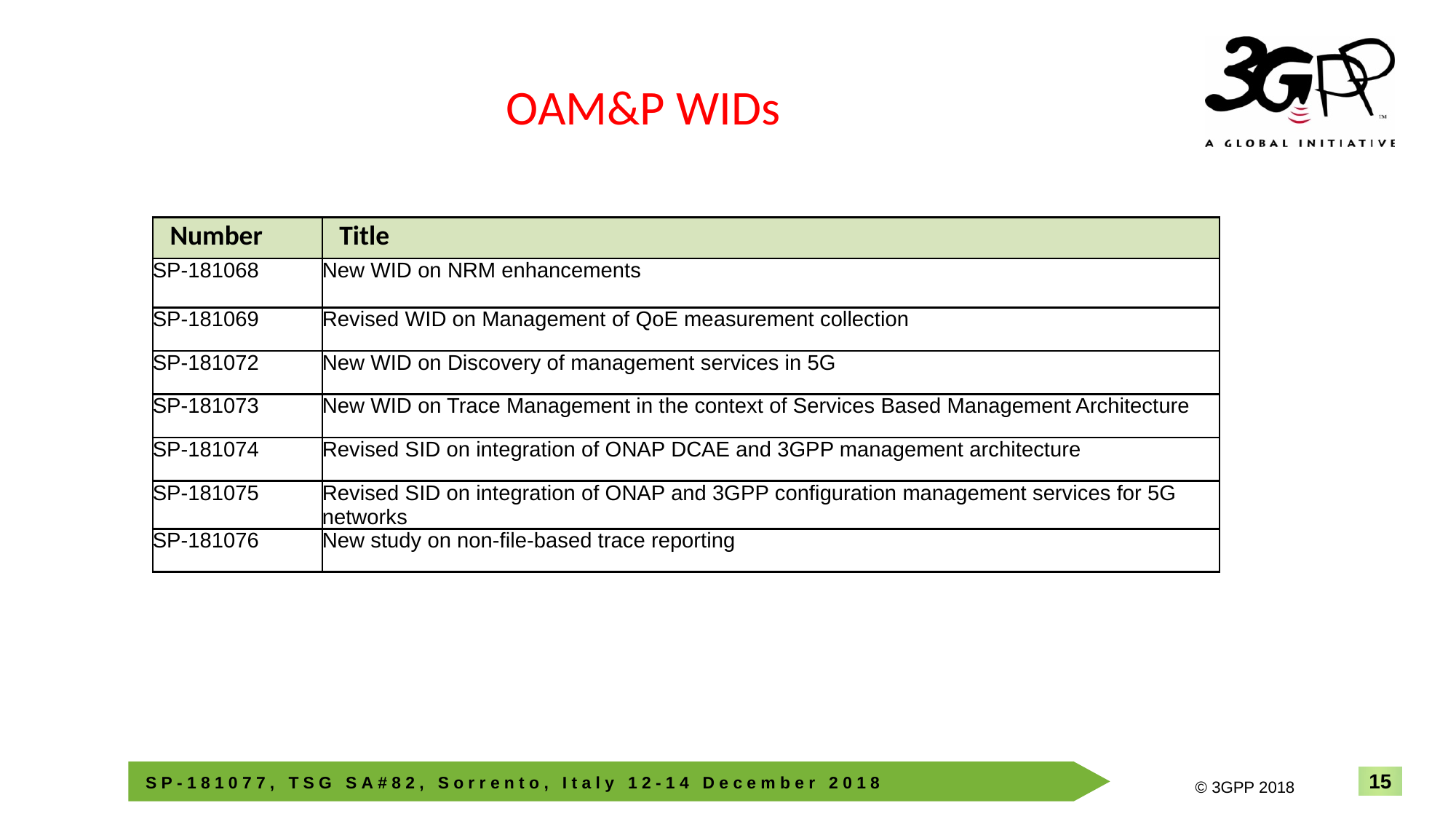

OAM&P WIDs
| Number | Title |
| --- | --- |
| SP-181068 | New WID on NRM enhancements |
| SP-181069 | Revised WID on Management of QoE measurement collection |
| SP-181072 | New WID on Discovery of management services in 5G |
| SP-181073 | New WID on Trace Management in the context of Services Based Management Architecture |
| SP-181074 | Revised SID on integration of ONAP DCAE and 3GPP management architecture |
| SP-181075 | Revised SID on integration of ONAP and 3GPP configuration management services for 5G networks |
| SP-181076 | New study on non-file-based trace reporting |